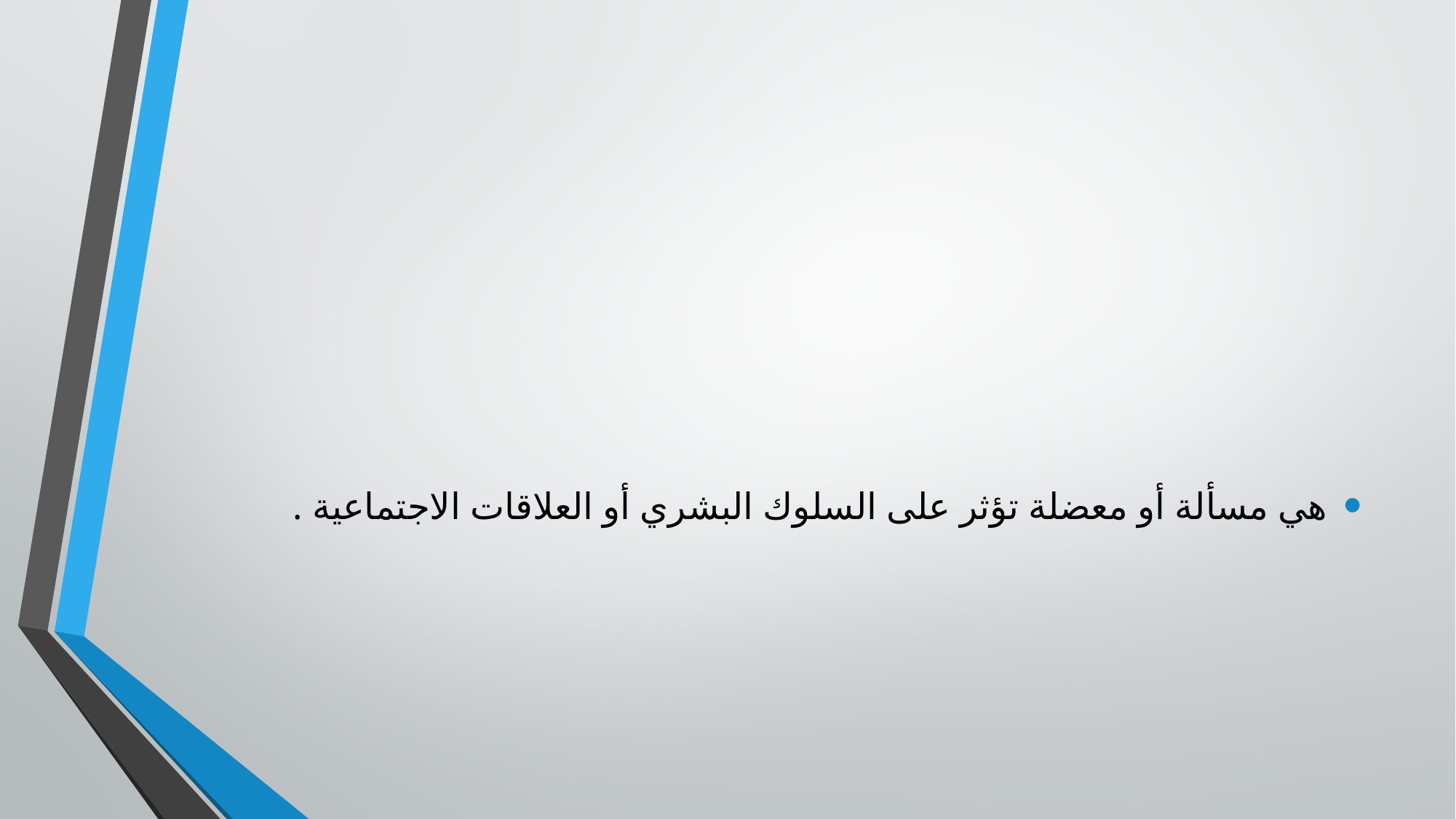

#
هي مسألة أو معضلة تؤثر على السلوك البشري أو العلاقات الاجتماعية .